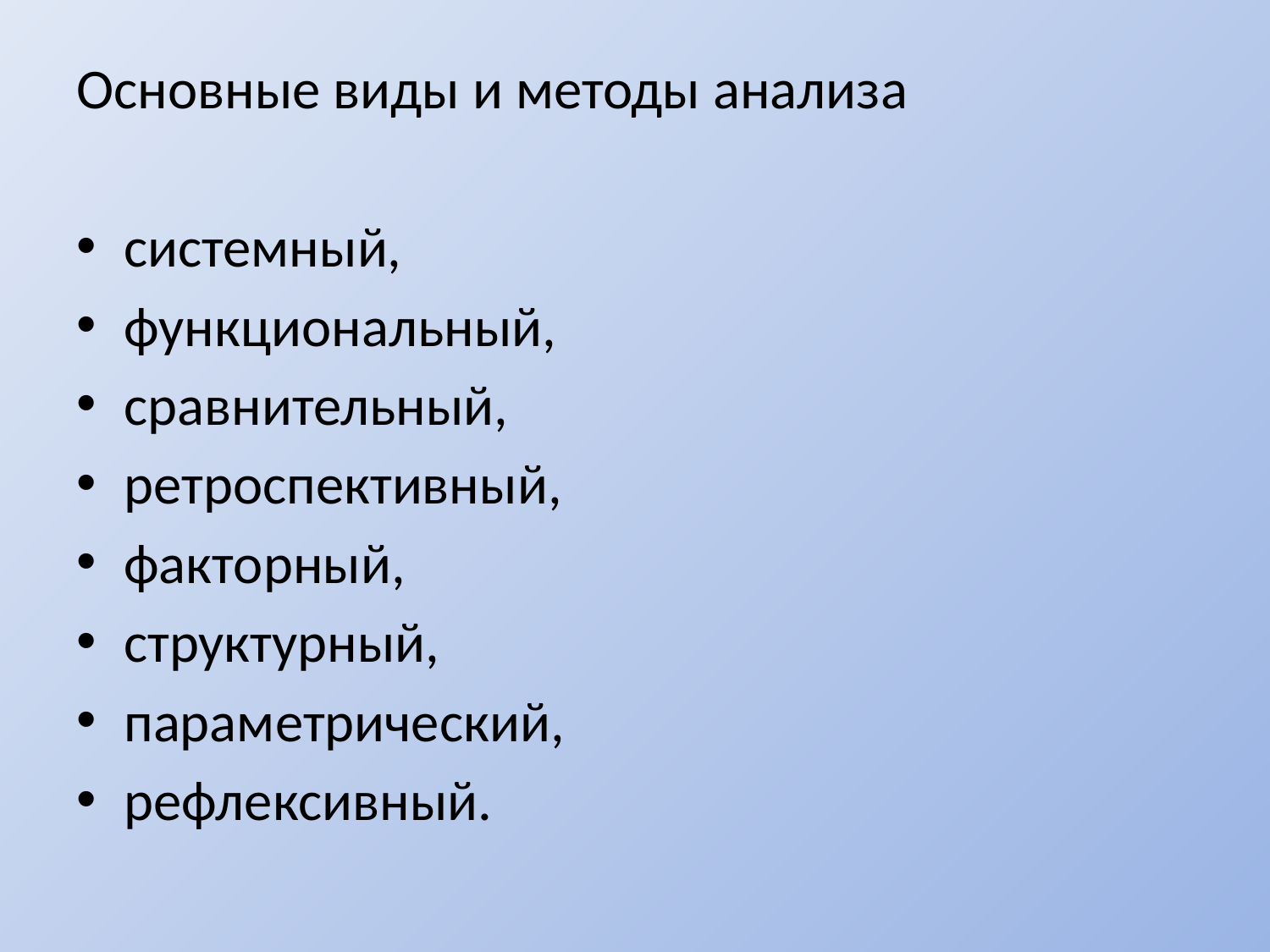

Основные виды и методы анализа

системный,
функциональный,
сравнительный,
ретроспективный,
факторный,
структурный,
параметрический,
рефлексивный.